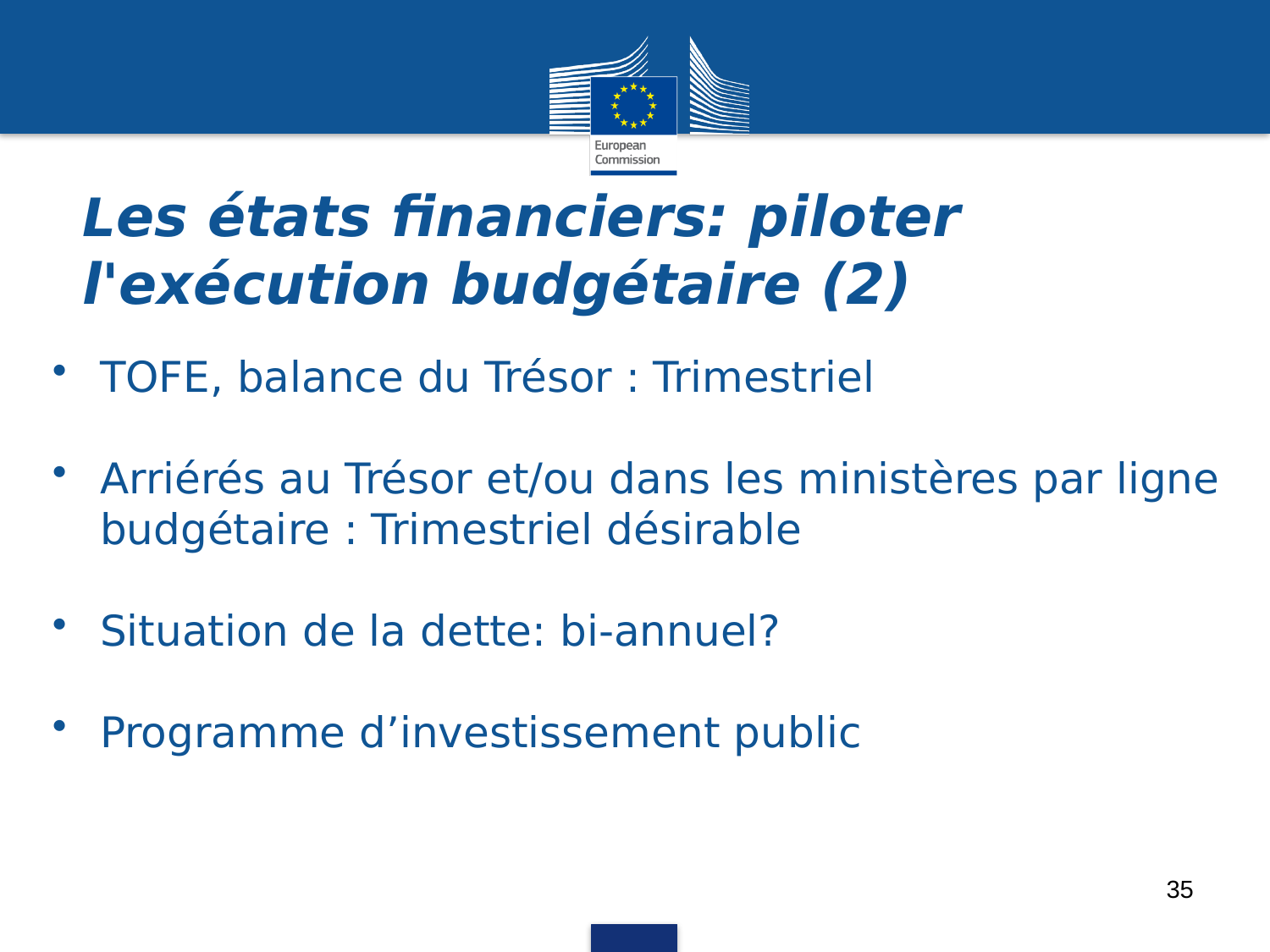

# Les états financiers: piloter l'exécution budgétaire (2)

TOFE, balance du Trésor : Trimestriel

Arriérés au Trésor et/ou dans les ministères par ligne budgétaire : Trimestriel désirable

Situation de la dette: bi-annuel?

Programme d’investissement public
35